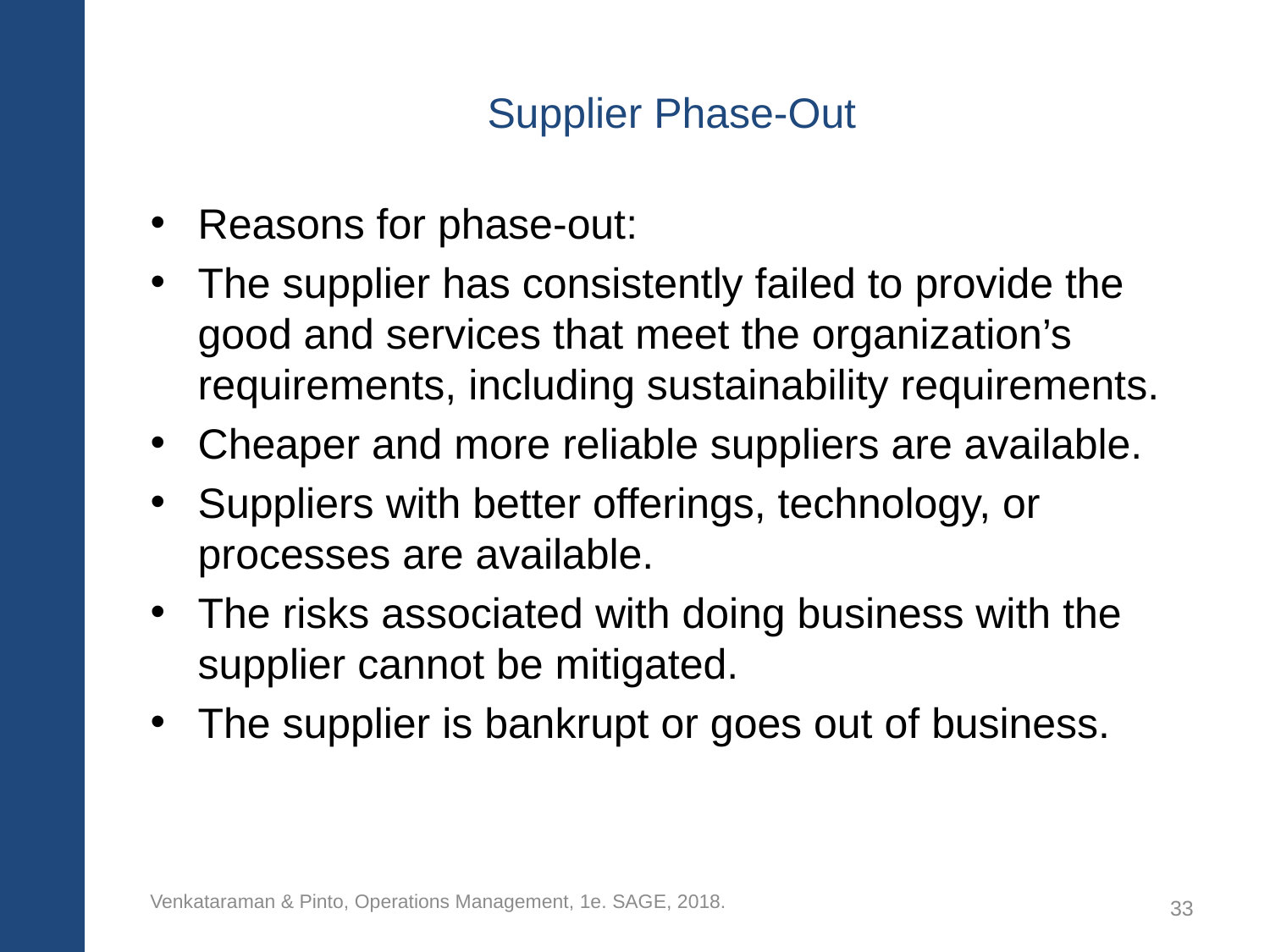

# Supplier Phase-Out
Reasons for phase-out:
The supplier has consistently failed to provide the good and services that meet the organization’s requirements, including sustainability requirements.
Cheaper and more reliable suppliers are available.
Suppliers with better offerings, technology, or processes are available.
The risks associated with doing business with the supplier cannot be mitigated.
The supplier is bankrupt or goes out of business.
Venkataraman & Pinto, Operations Management, 1e. SAGE, 2018.
33